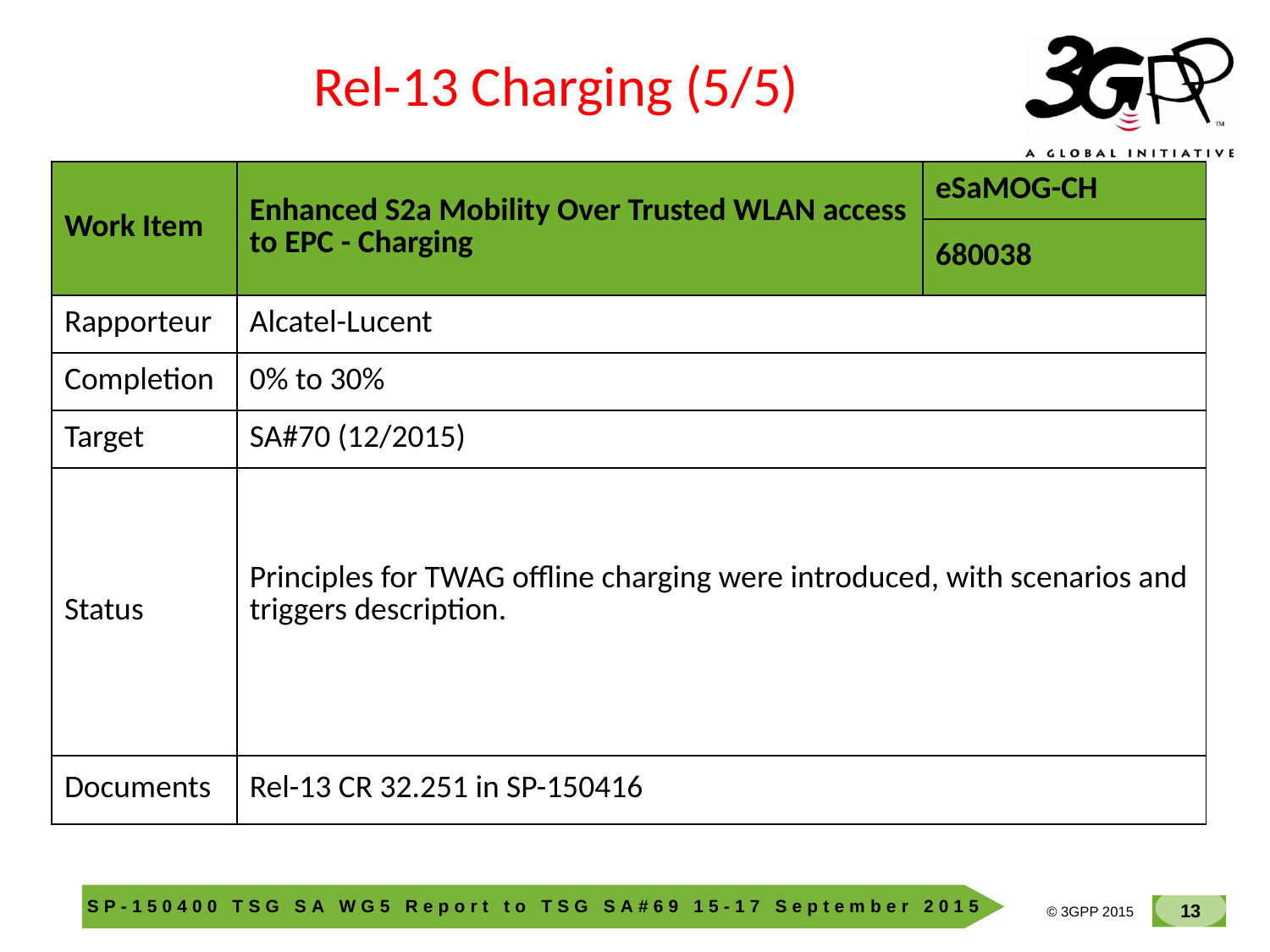

Rel-13 Charging (5/5)
| Work Item | Enhanced S2a Mobility Over Trusted WLAN access to EPC - Charging | eSaMOG-CH |
| --- | --- | --- |
|  |  | 680038 |
| Rapporteur | Alcatel-Lucent |  |
| Completion | 0% to 30% |  |
| Target | SA#70 (12/2015) |  |
| Status | Principles for TWAG offline charging were introduced, with scenarios and triggers description. |  |
| Documents | Rel-13 CR 32.251 in SP-150416 |  |